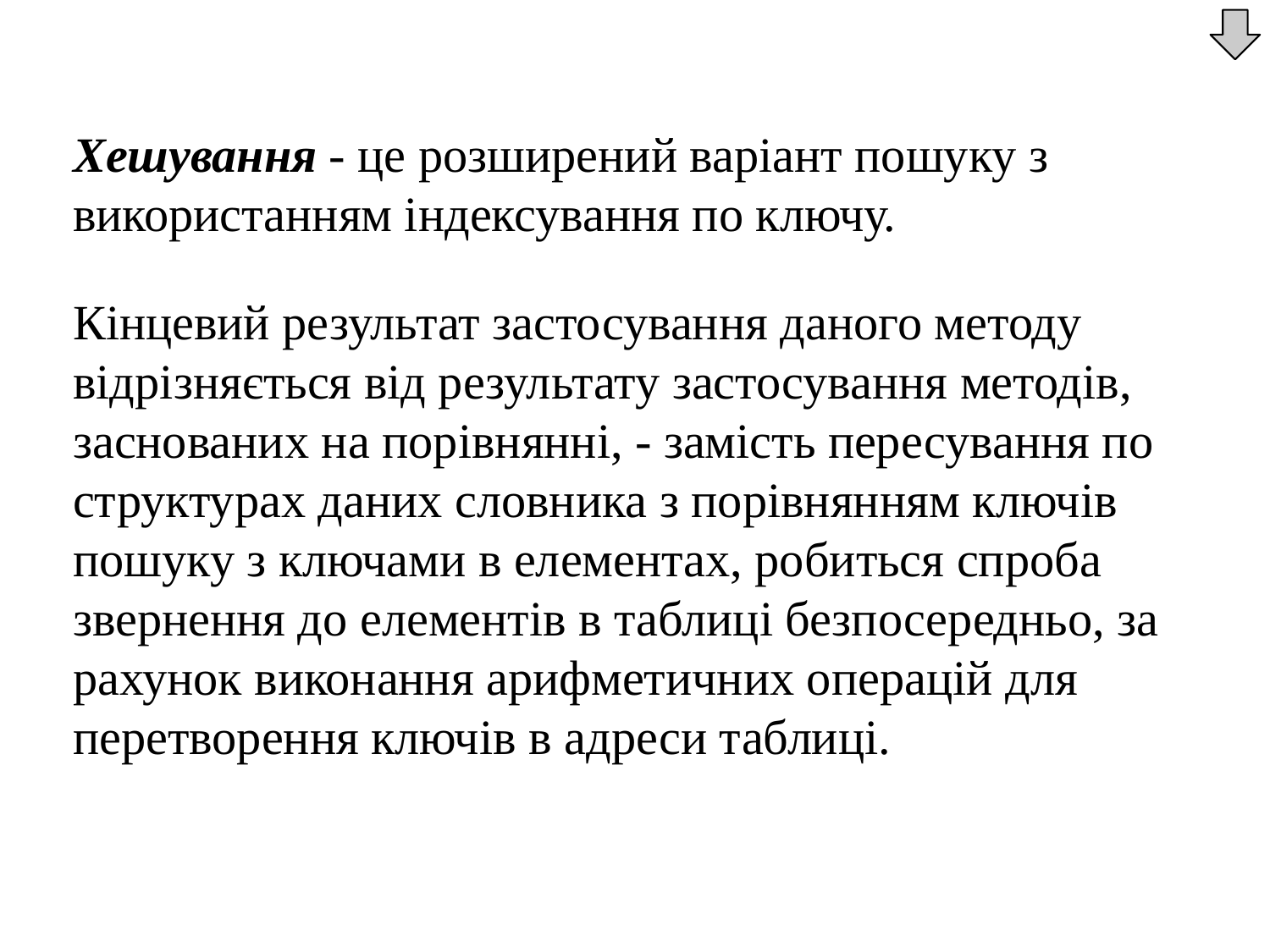

Хешування - це розширений варіант пошуку з використанням індексування по ключу.

	Кінцевий результат застосування даного методу відрізняється від результату застосування методів, заснованих на порівнянні, - замість пересування по структурах даних словника з порівнянням ключів пошуку з ключами в елементах, робиться спроба звернення до елементів в таблиці безпосередньо, за рахунок виконання арифметичних операцій для перетворення ключів в адреси таблиці.